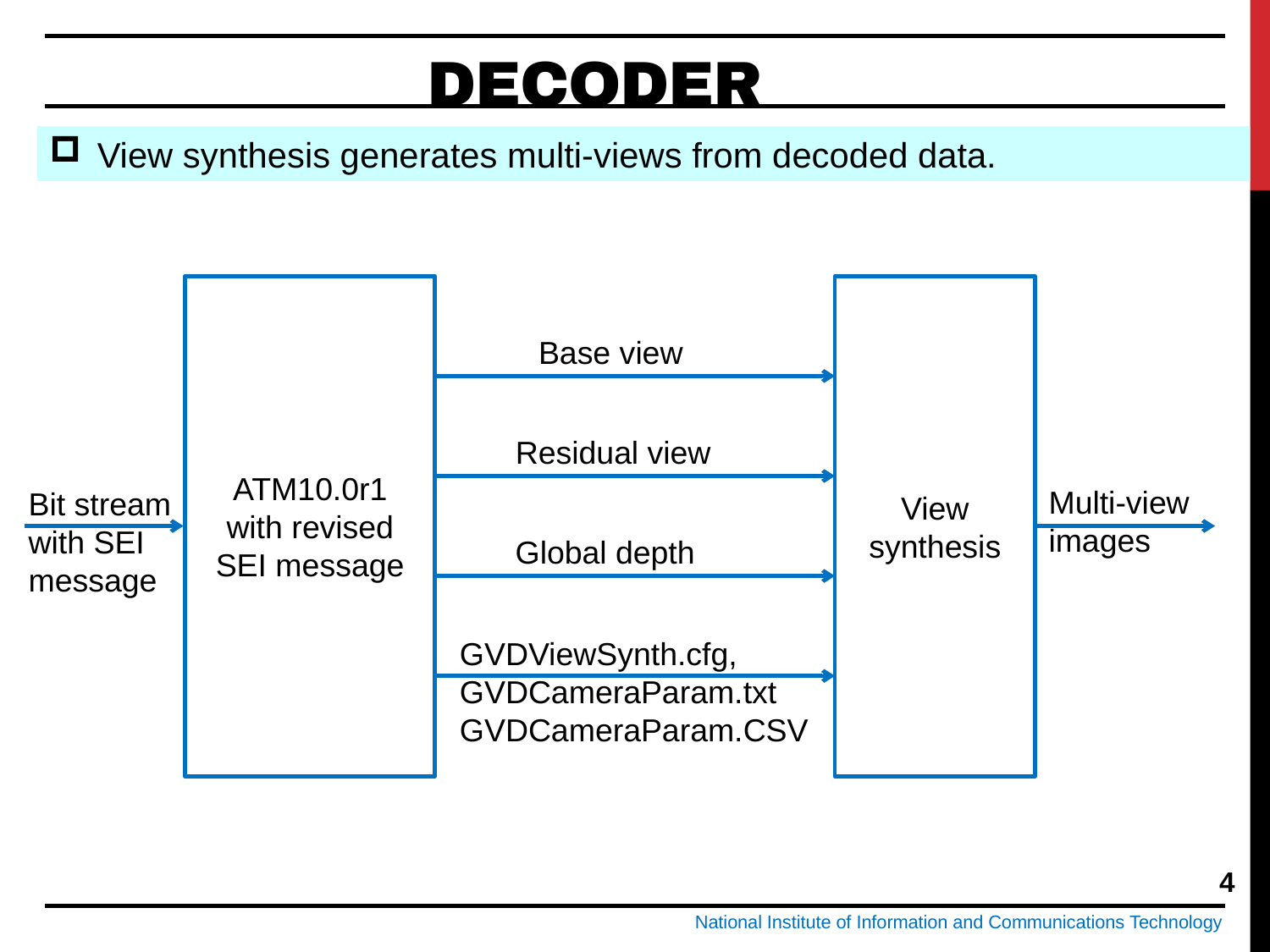

Decoder
View synthesis generates multi-views from decoded data.
ATM10.0r1
with revised SEI message
View
synthesis
Base view
Residual view
Multi-view
images
Bit stream
with SEI
message
Global depth

GVDViewSynth.cfg,
GVDCameraParam.txt
GVDCameraParam.CSV
4